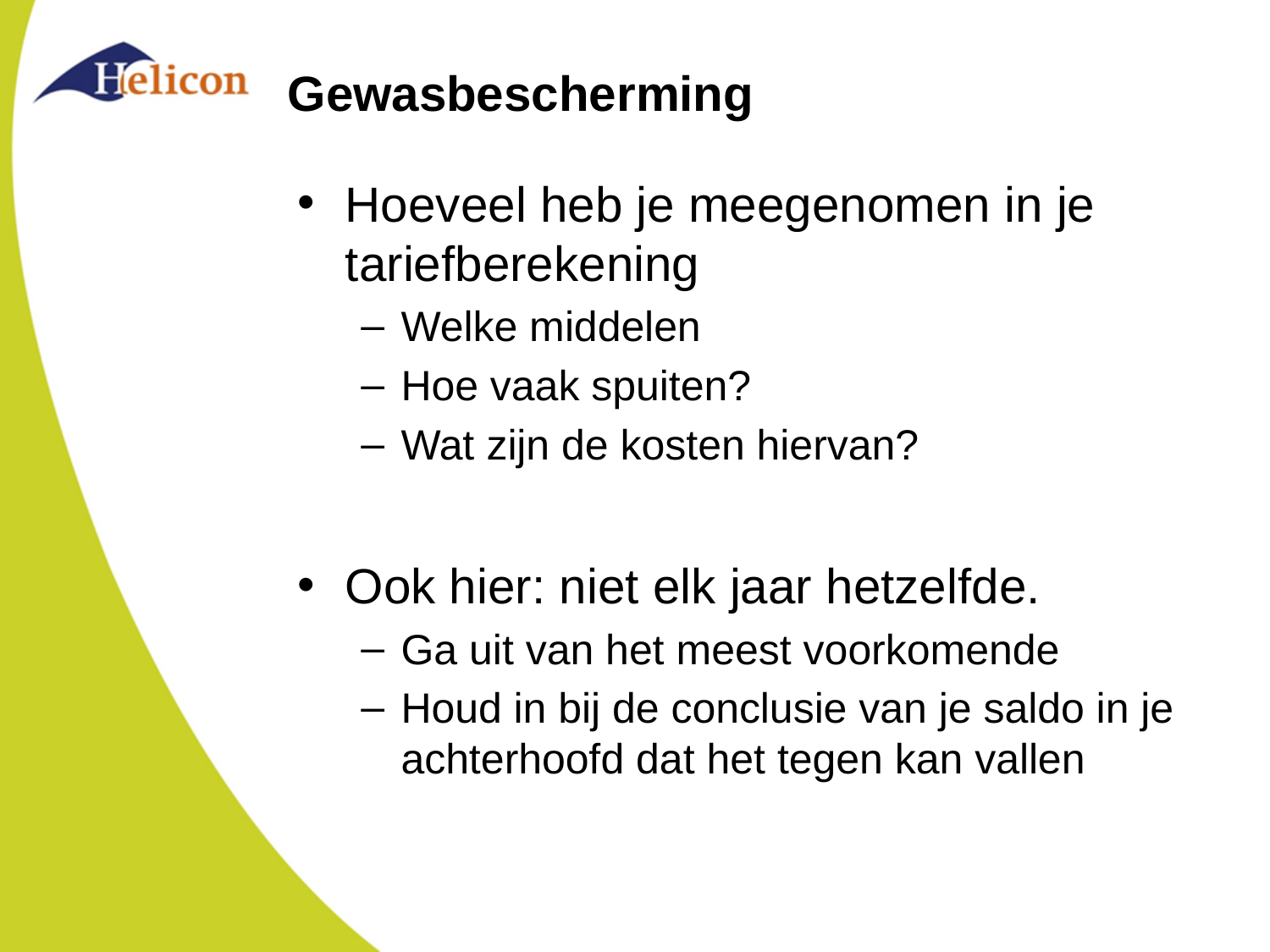

# Gewasbescherming
Hoeveel heb je meegenomen in je tariefberekening
Welke middelen
Hoe vaak spuiten?
Wat zijn de kosten hiervan?

Ook hier: niet elk jaar hetzelfde.
Ga uit van het meest voorkomende
Houd in bij de conclusie van je saldo in je achterhoofd dat het tegen kan vallen